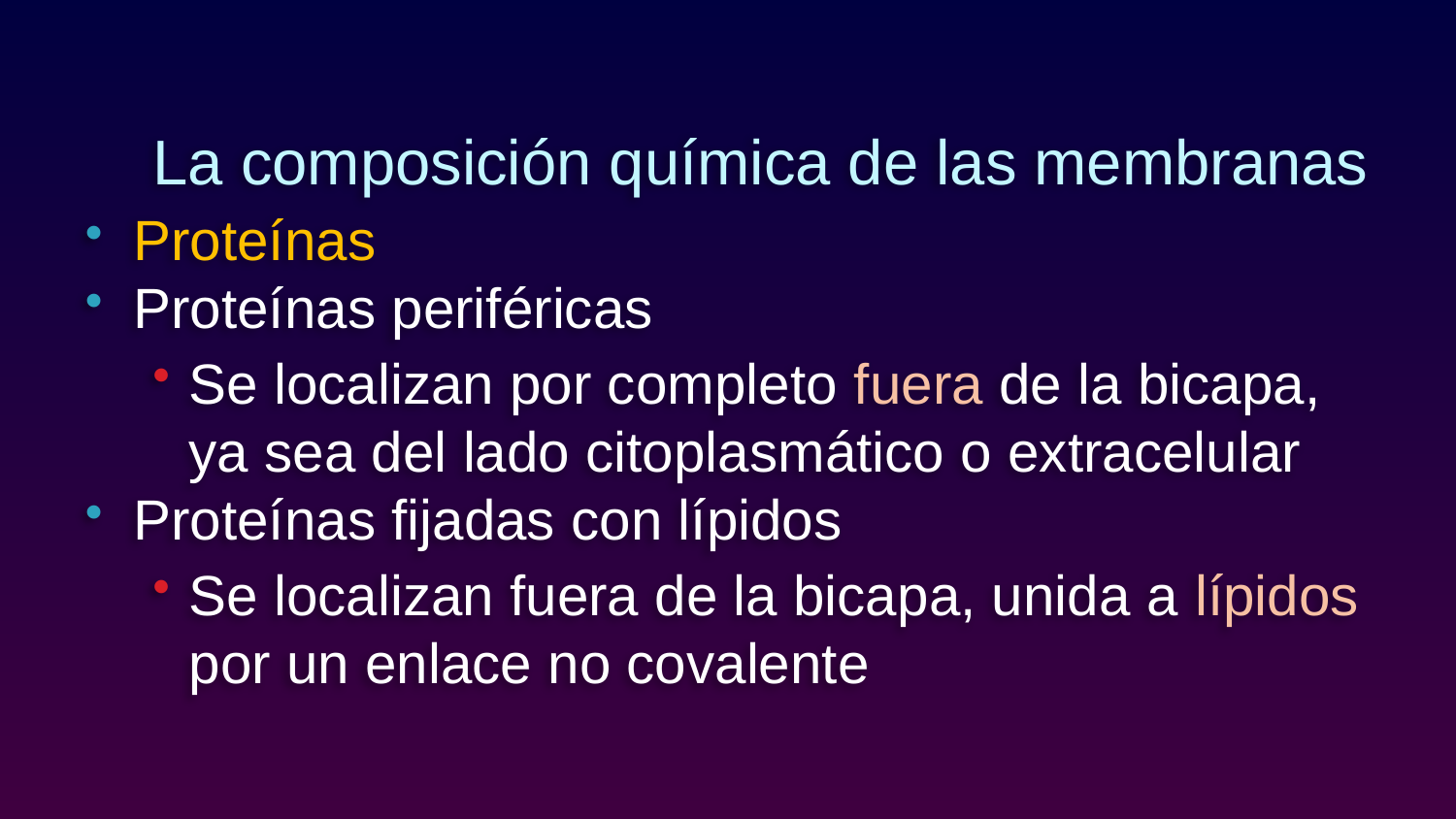

# La composición química de las membranas
Proteínas
Proteínas periféricas
Se localizan por completo fuera de la bicapa, ya sea del lado citoplasmático o extracelular
Proteínas fijadas con lípidos
Se localizan fuera de la bicapa, unida a lípidos por un enlace no covalente